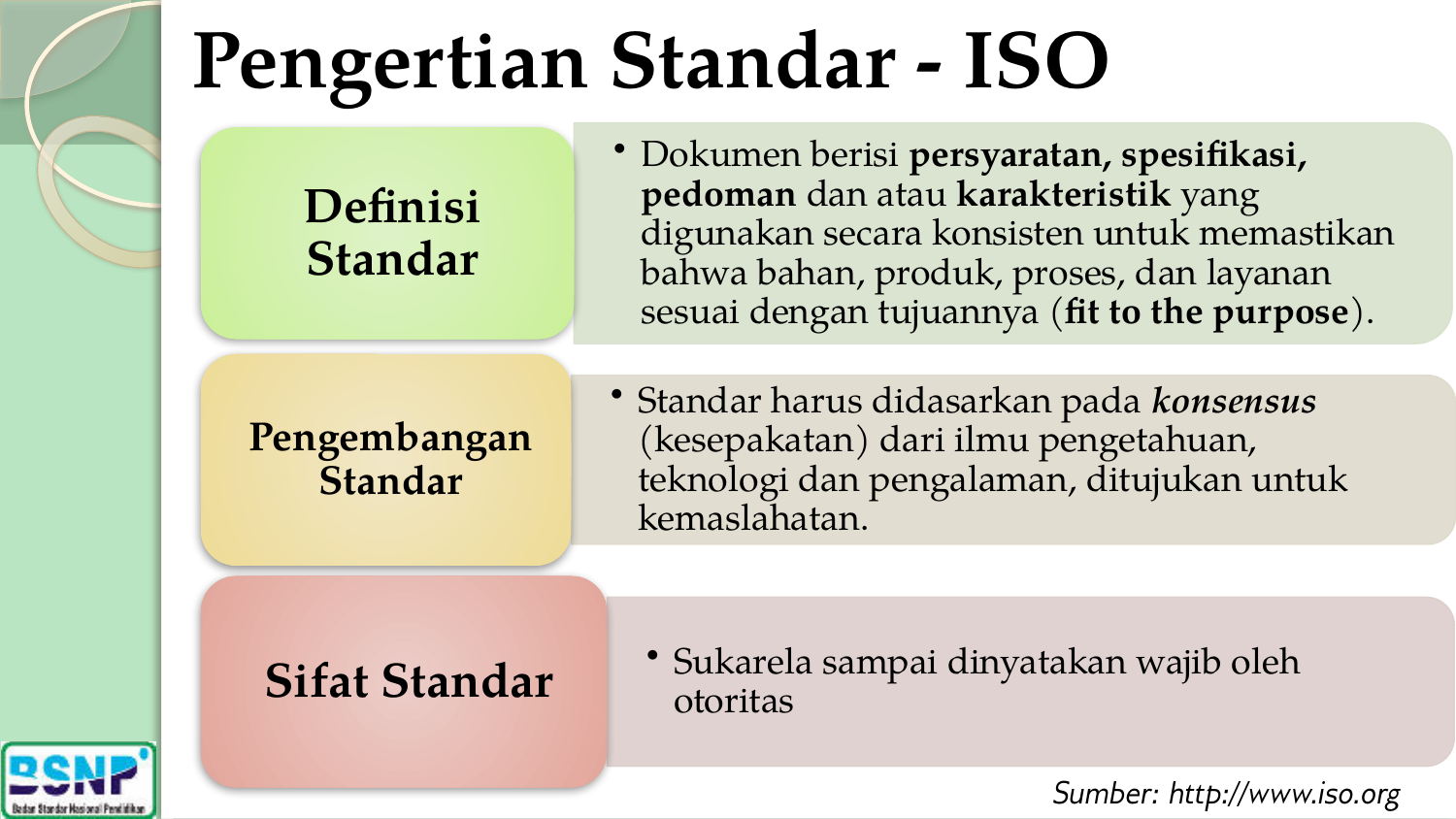

# Pengertian Standar - ISO
Dokumen berisi persyaratan, spesifikasi, pedoman dan atau karakteristik yang digunakan secara konsisten untuk memastikan bahwa bahan, produk, proses, dan layanan sesuai dengan tujuannya (fit to the purpose).
Definisi Standar
Standar harus didasarkan pada konsensus (kesepakatan) dari ilmu pengetahuan, teknologi dan pengalaman, ditujukan untuk kemaslahatan.
Pengembangan Standar
Sukarela sampai dinyatakan wajib oleh otoritas
Sifat Standar
Sumber: http://www.iso.org